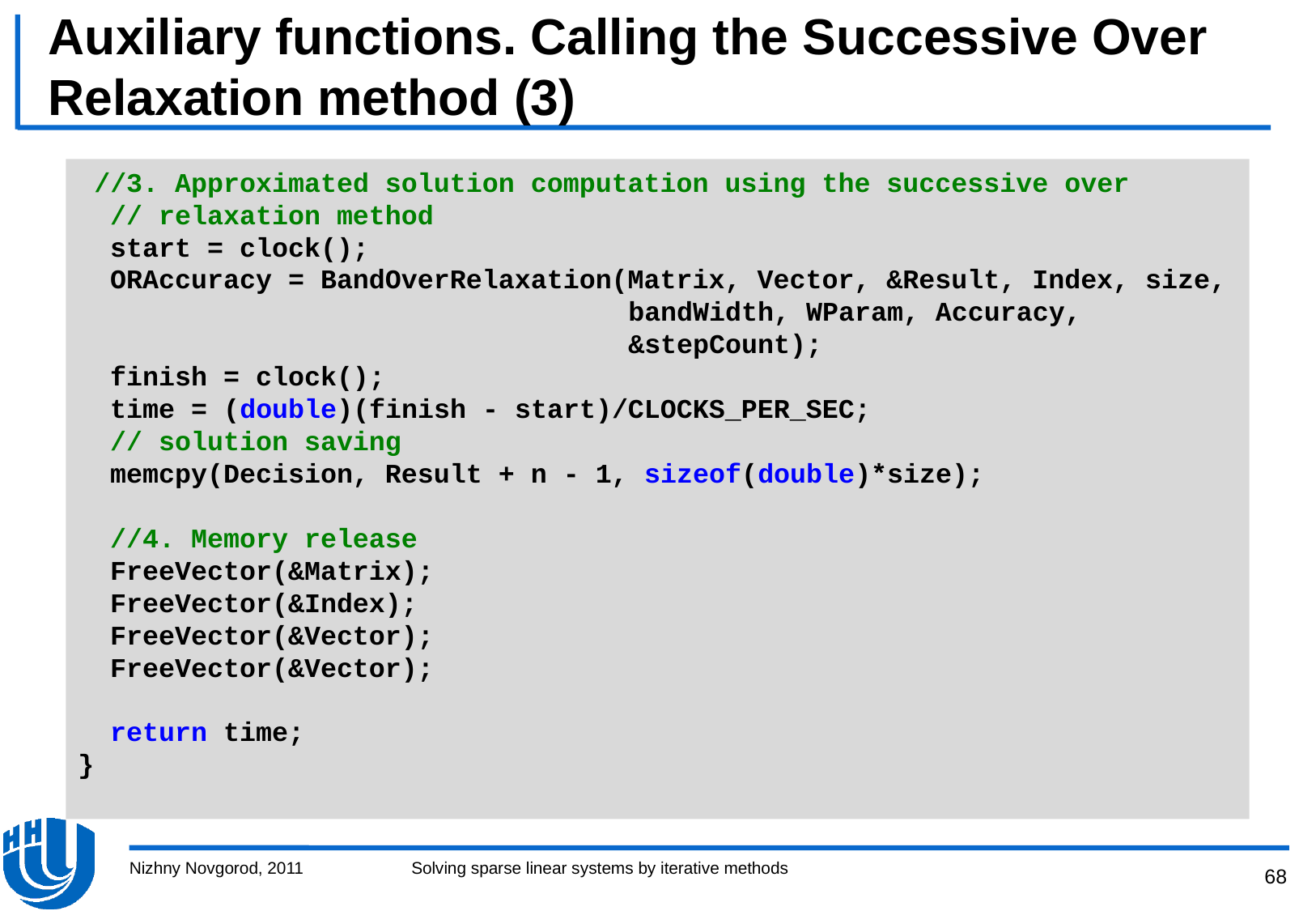

# Auxiliary functions. Calling the Successive Over Relaxation method (3)
 //3. Approximated solution computation using the successive over
  // relaxation method
  start = clock();
  ORAccuracy = BandOverRelaxation(Matrix, Vector, &Result, Index, size,
 				    bandWidth, WParam, Accuracy,
                                  &stepCount);
  finish = clock();
  time = (double)(finish - start)/CLOCKS_PER_SEC;
  // solution saving
  memcpy(Decision, Result + n - 1, sizeof(double)*size);

  //4. Memory release
  FreeVector(&Matrix);
  FreeVector(&Index);
  FreeVector(&Vector);
  FreeVector(&Vector);

  return time;
}
Nizhny Novgorod, 2011
Solving sparse linear systems by iterative methods